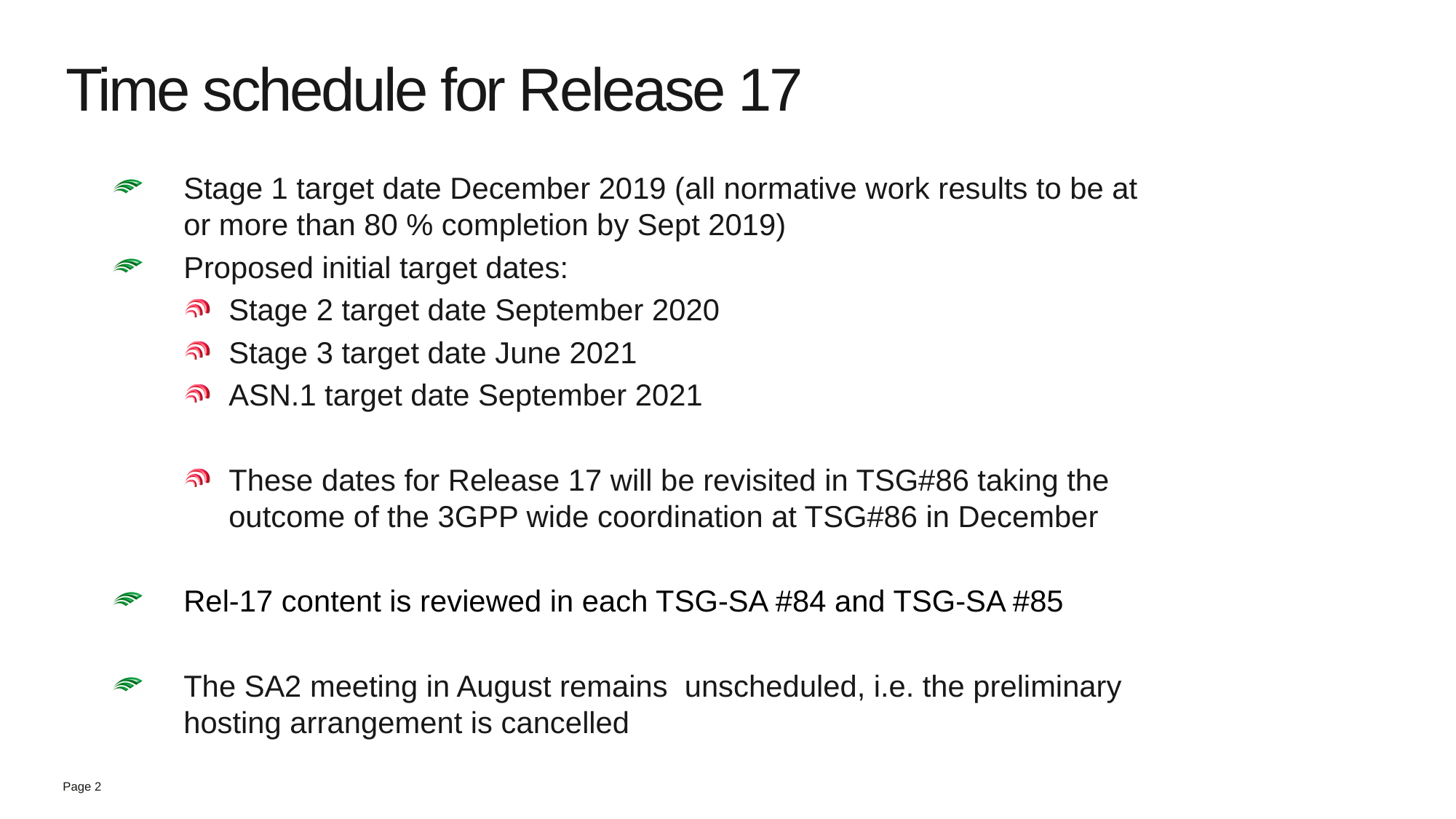

# Time schedule for Release 17
Stage 1 target date December 2019 (all normative work results to be at or more than 80 % completion by Sept 2019)
Proposed initial target dates:
Stage 2 target date September 2020
Stage 3 target date June 2021
ASN.1 target date September 2021

These dates for Release 17 will be revisited in TSG#86 taking the outcome of the 3GPP wide coordination at TSG#86 in December

Rel-17 content is reviewed in each TSG-SA #84 and TSG-SA #85

The SA2 meeting in August remains  unscheduled, i.e. the preliminary hosting arrangement is cancelled